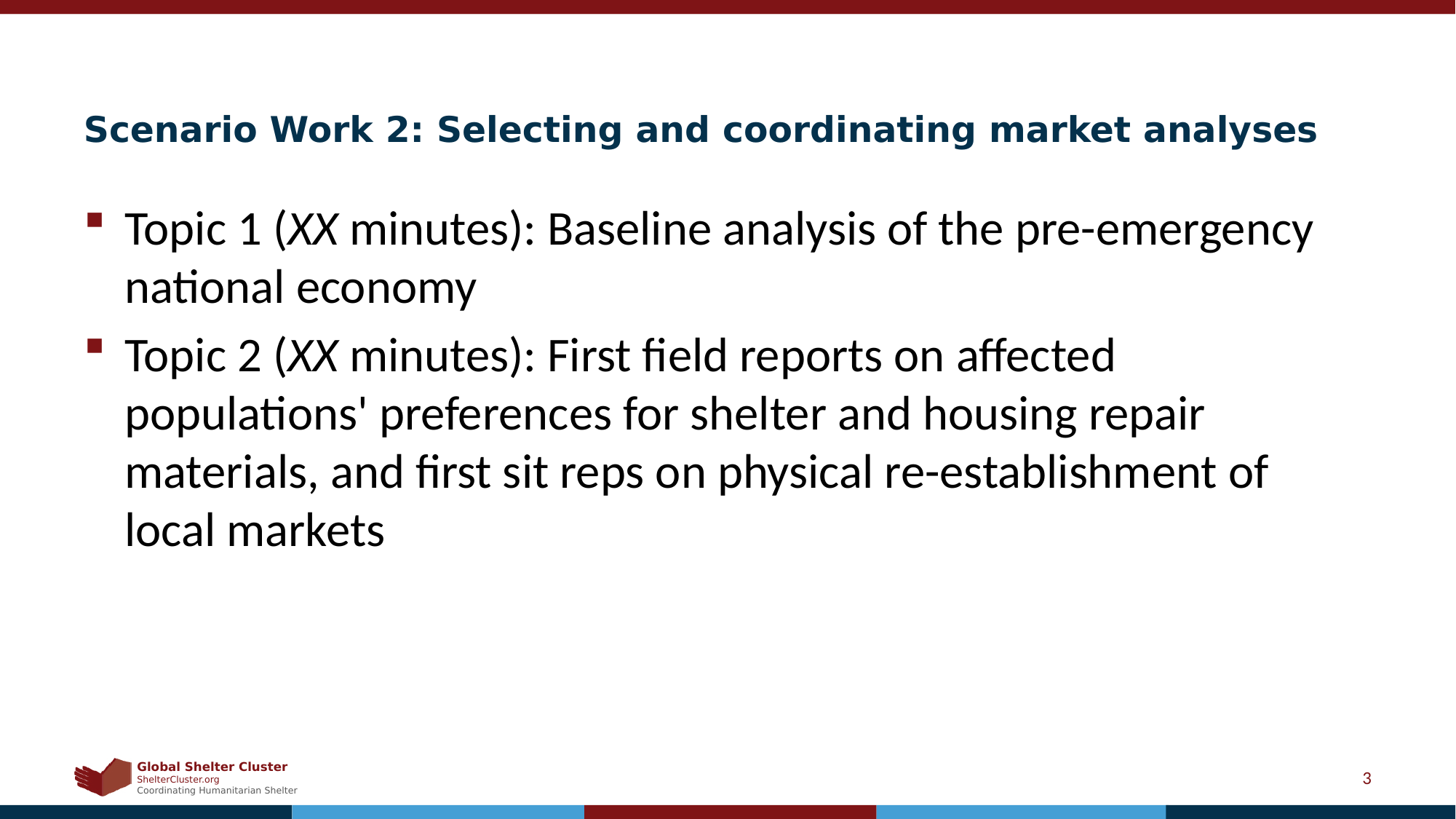

# Scenario Work 2: Selecting and coordinating market analyses
Topic 1 (XX minutes): Baseline analysis of the pre-emergency national economy
Topic 2 (XX minutes): First field reports on affected populations' preferences for shelter and housing repair materials, and first sit reps on physical re-establishment of local markets
3